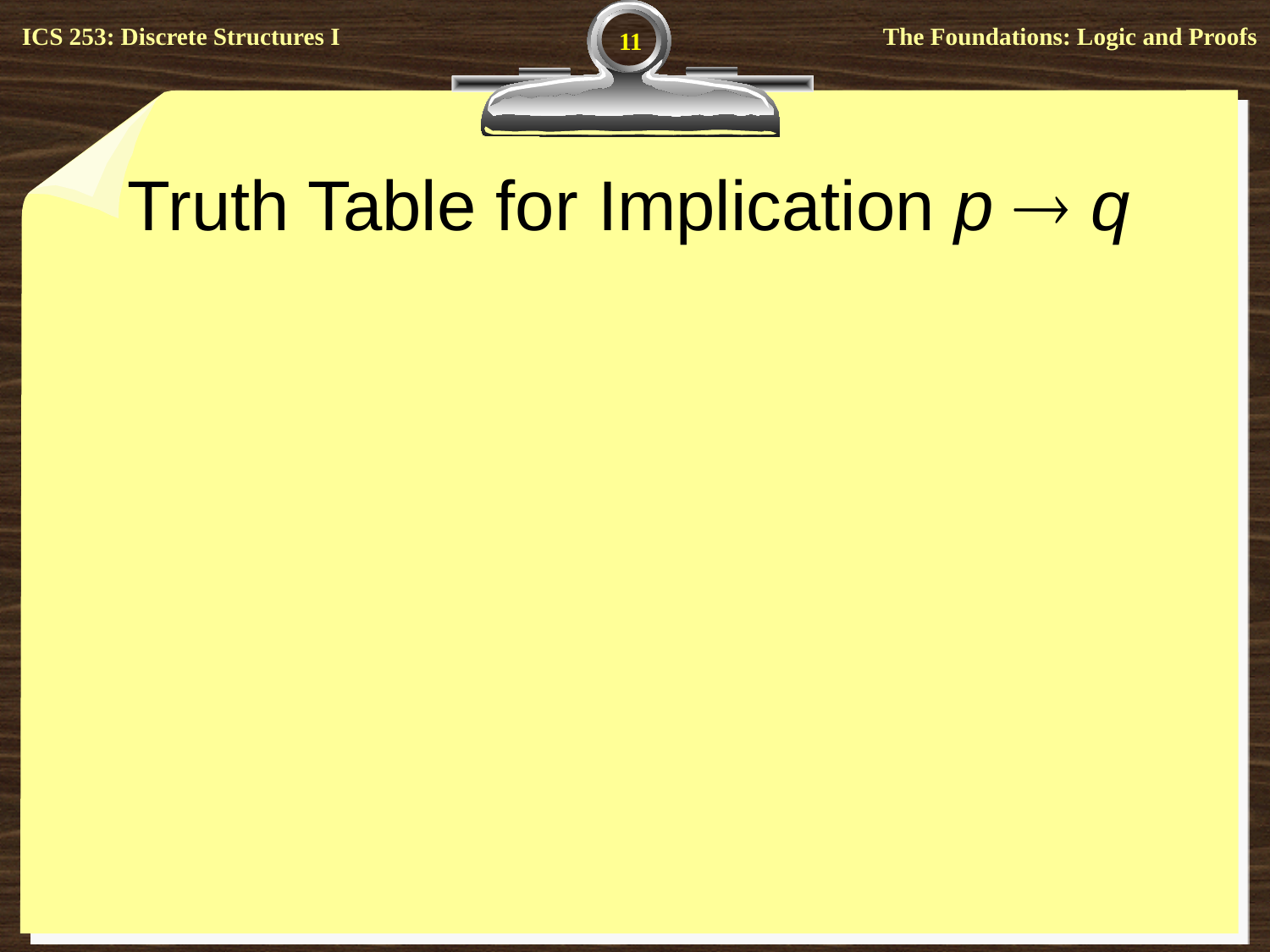

11
Truth Table for Implication p → q